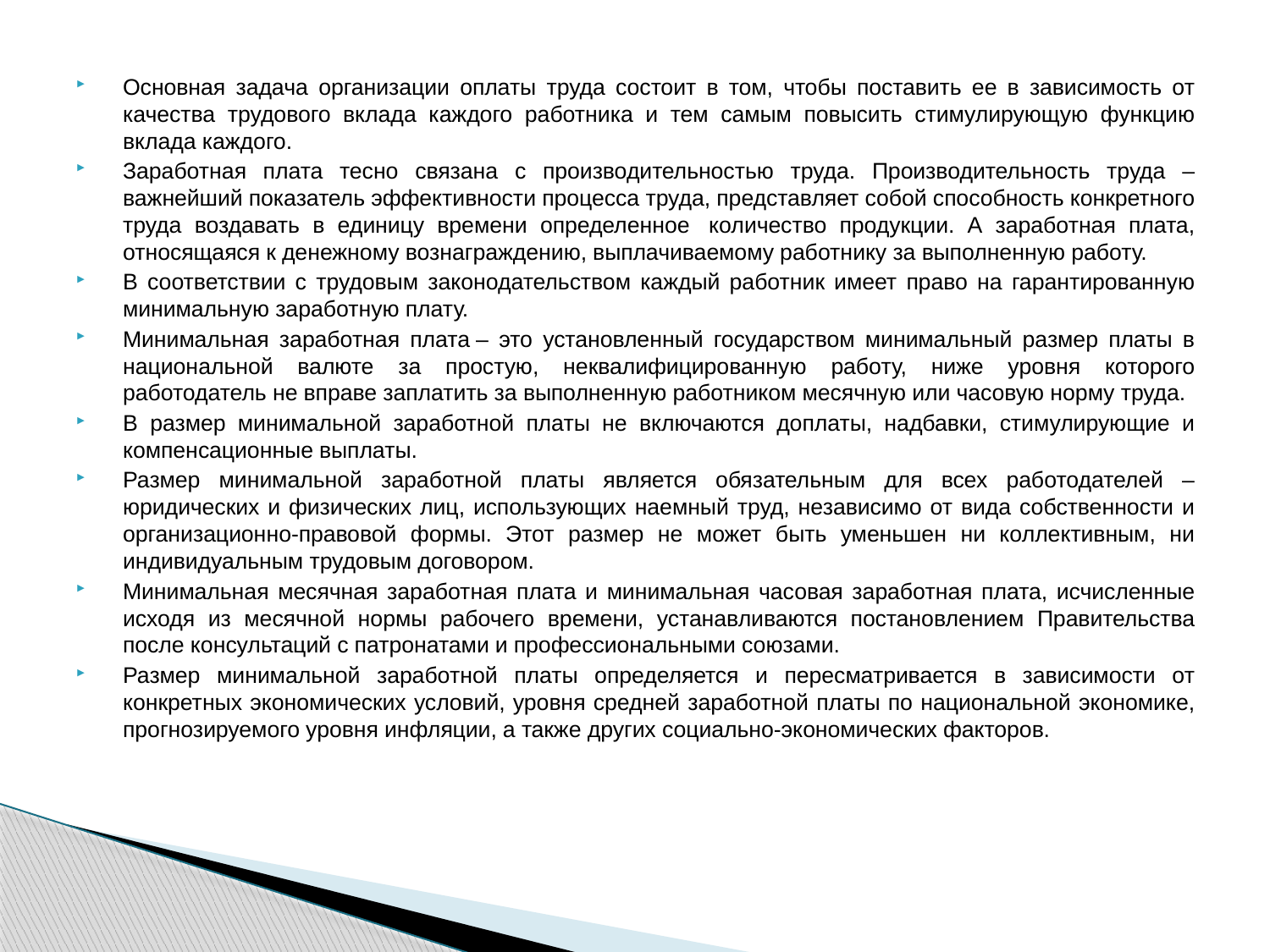

Основная задача организации оплаты труда состоит в том, чтобы поставить ее в зависимость от качества трудового вклада каждого работника и тем самым повысить стимулирующую функцию вклада каждого.
Заработная плата тесно связана с производительностью труда. Производительность труда – важнейший показатель эффективности процесса труда, представляет собой способность конкретного труда воздавать в единицу времени определенное  количество продукции. А заработная плата, относящаяся к денежному вознаграждению, выплачиваемому работнику за выполненную работу.
В соответствии с трудовым законодательством каждый работник имеет право на гарантированную минимальную заработную плату.
Минимальная заработная плата – это установленный государством минимальный размер платы в национальной валюте за простую, неквалифицированную работу, ниже уровня которого работодатель не вправе заплатить за выполненную работником месячную или часовую норму труда.
В размер минимальной заработной платы не включаются доплаты, надбавки, стимулирующие и компенсационные выплаты.
Размер минимальной заработной платы является обязательным для всех работодателей – юридических и физических лиц, использующих наемный труд, независимо от вида собственности и организационно-правовой формы. Этот размер не может быть уменьшен ни коллективным, ни индивидуальным трудовым договором.
Минимальная месячная заработная плата и минимальная часовая заработная плата, исчисленные исходя из месячной нормы рабочего времени, устанавливаются постановлением Правительства после консультаций с патронатами и профессиональными союзами.
Размер минимальной заработной платы определяется и пересматривается в зависимости от конкретных экономических условий, уровня средней заработной платы по национальной экономике, прогнозируемого уровня инфляции, а также других социально-экономических факторов.